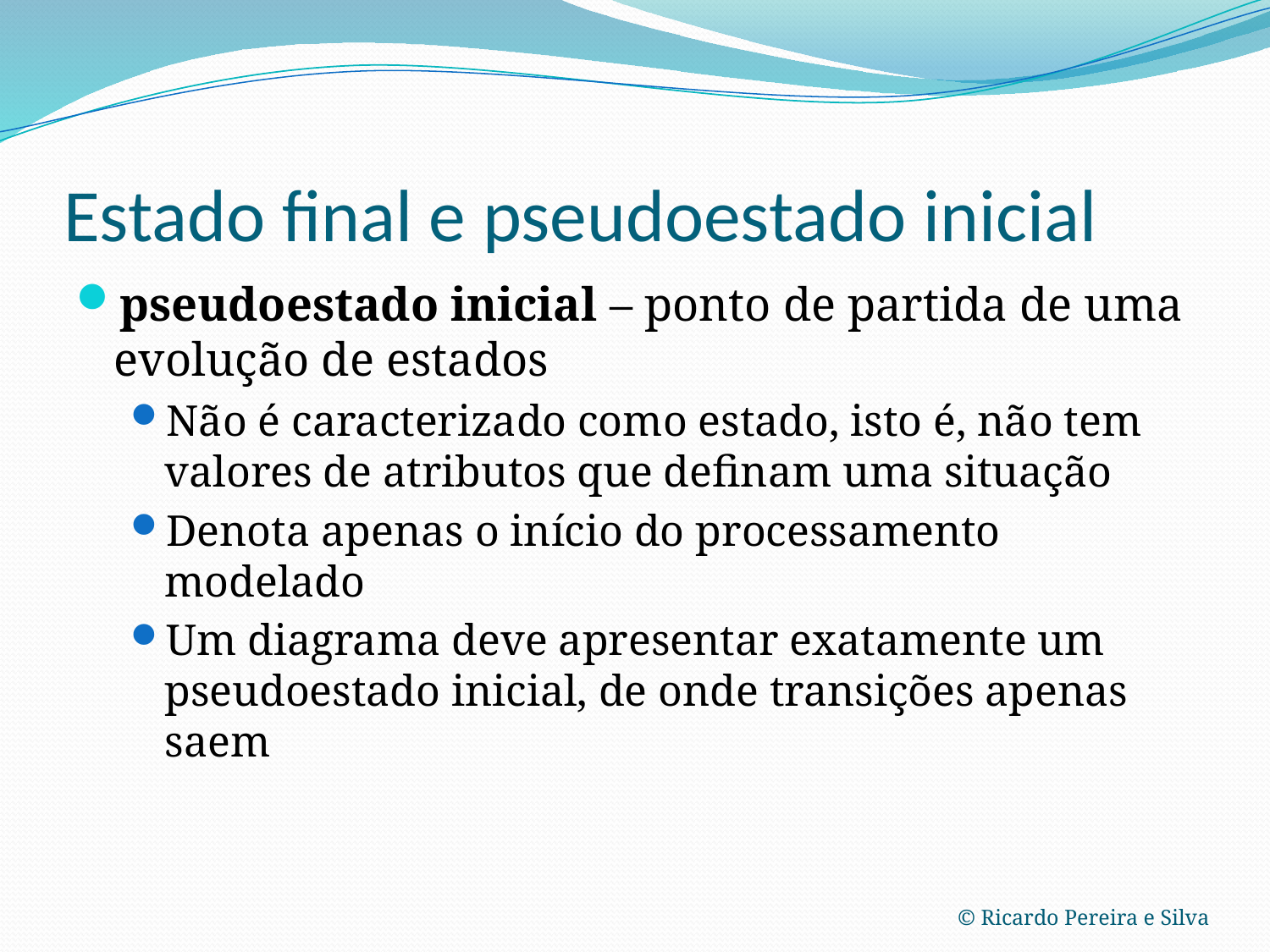

# Estado final e pseudoestado inicial
pseudoestado inicial – ponto de partida de uma evolução de estados
Não é caracterizado como estado, isto é, não tem valores de atributos que definam uma situação
Denota apenas o início do processamento modelado
Um diagrama deve apresentar exatamente um pseudoestado inicial, de onde transições apenas saem
© Ricardo Pereira e Silva